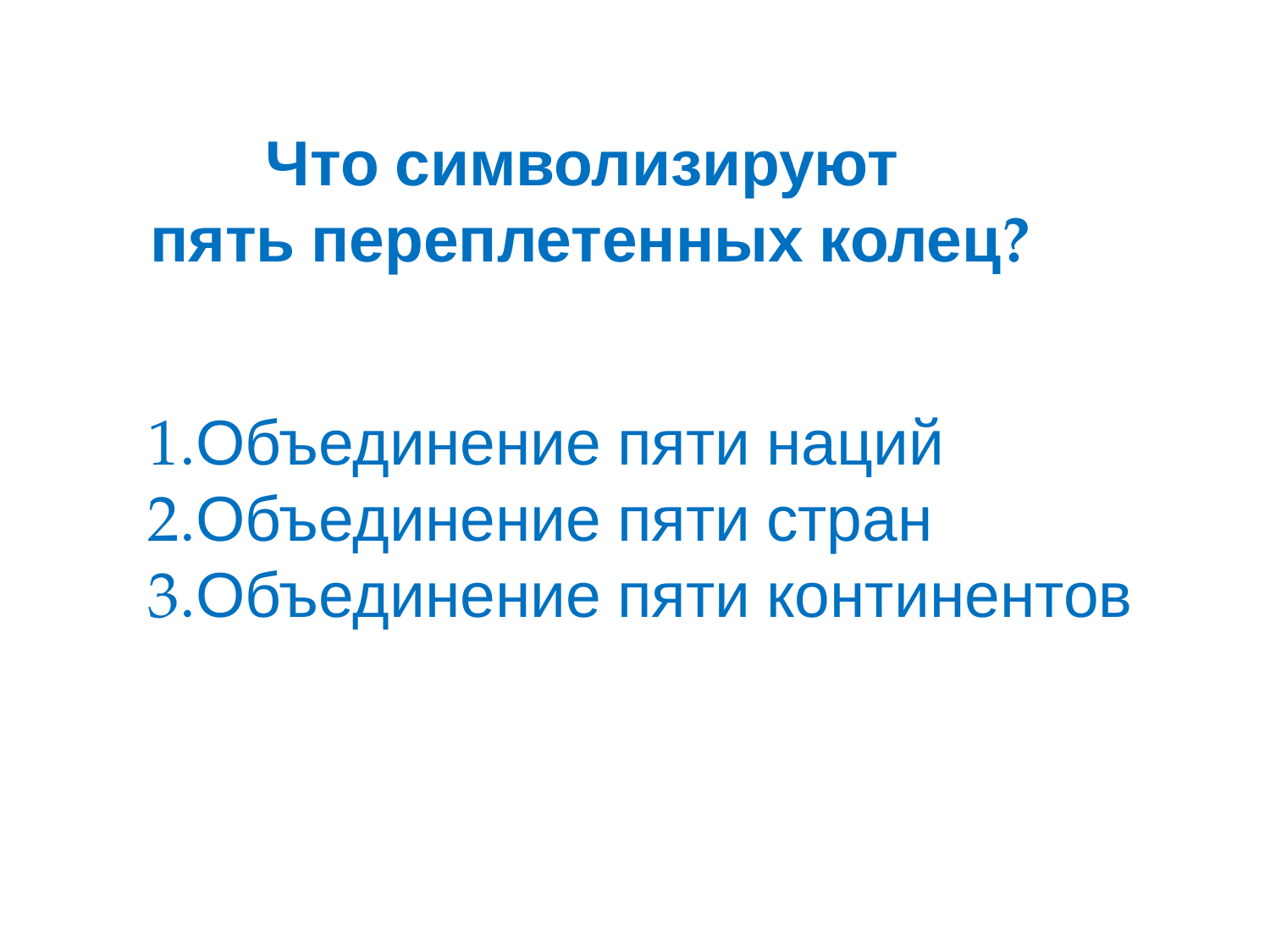

Что символизируют
пять переплетенных колец?
Объединение пяти наций
Объединение пяти стран
Объединение пяти континентов